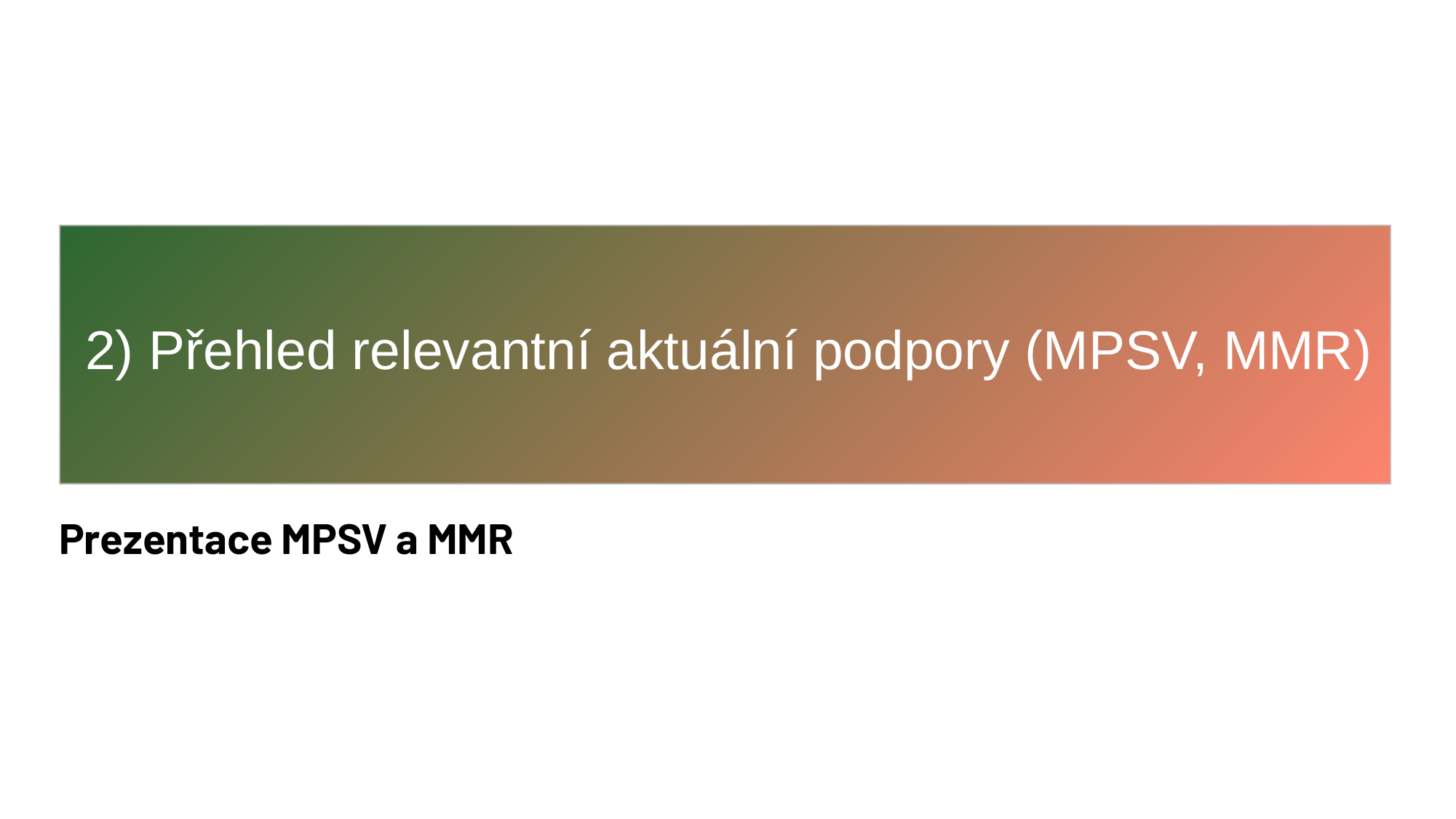

# 2) Přehled relevantní aktuální podpory (MPSV, MMR)
Prezentace MPSV a MMR